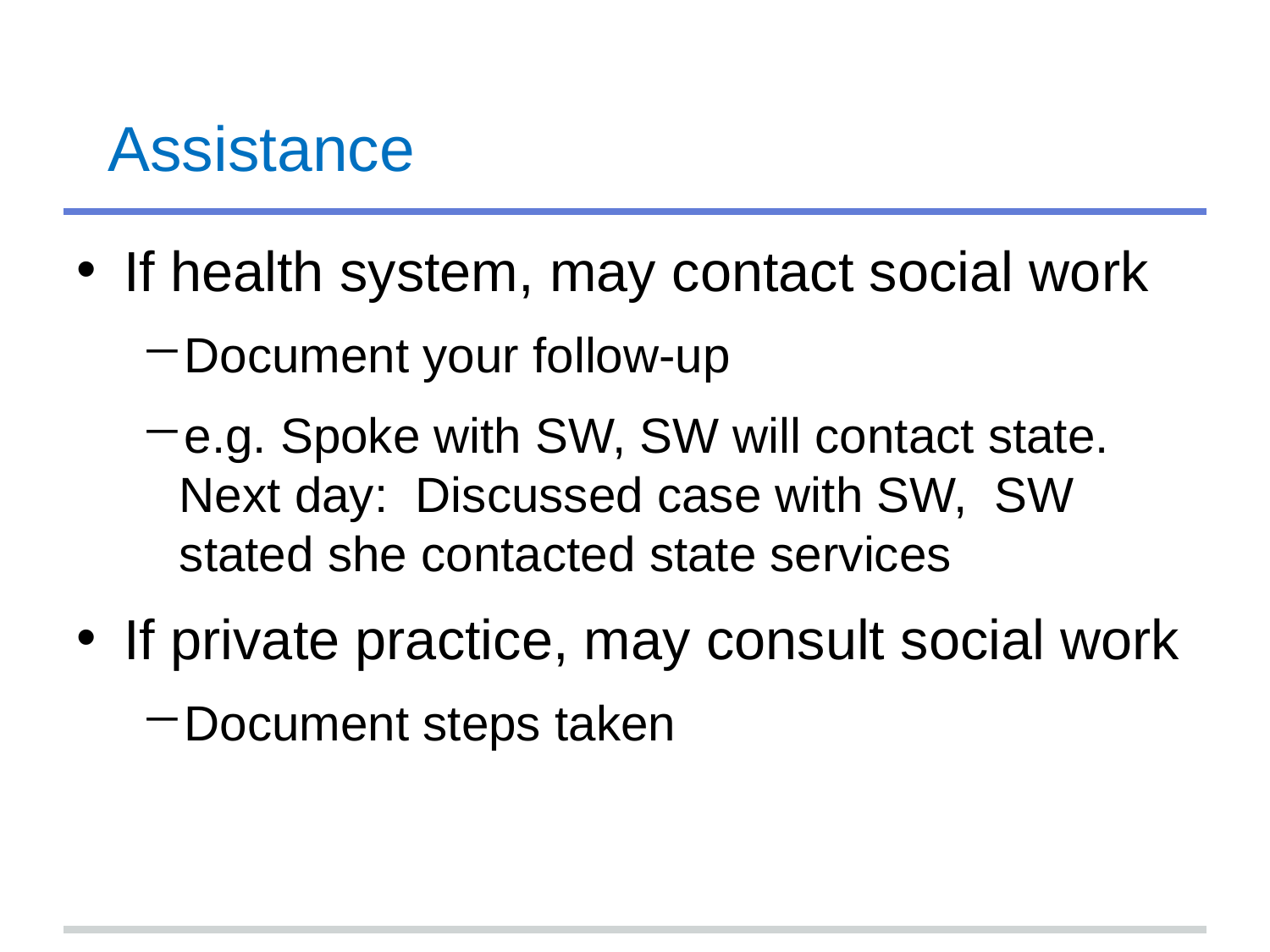

# Assistance
If health system, may contact social work
Document your follow-up
e.g. Spoke with SW, SW will contact state. Next day:  Discussed case with SW,  SW stated she contacted state services
If private practice, may consult social work
Document steps taken